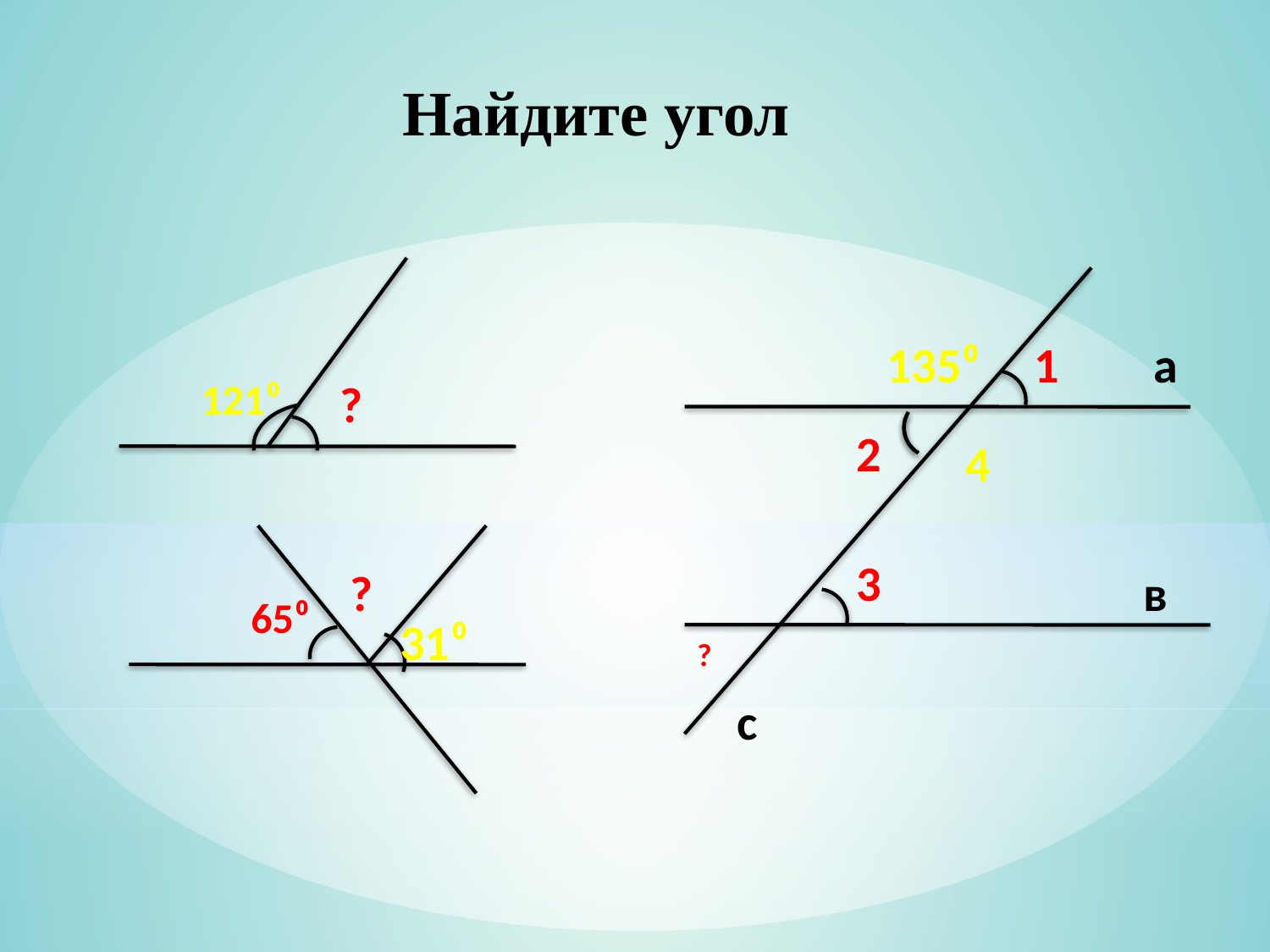

Найдите угол
135⁰
1
а
121⁰
?

2
4
3
?
в
65⁰

31⁰

?

с